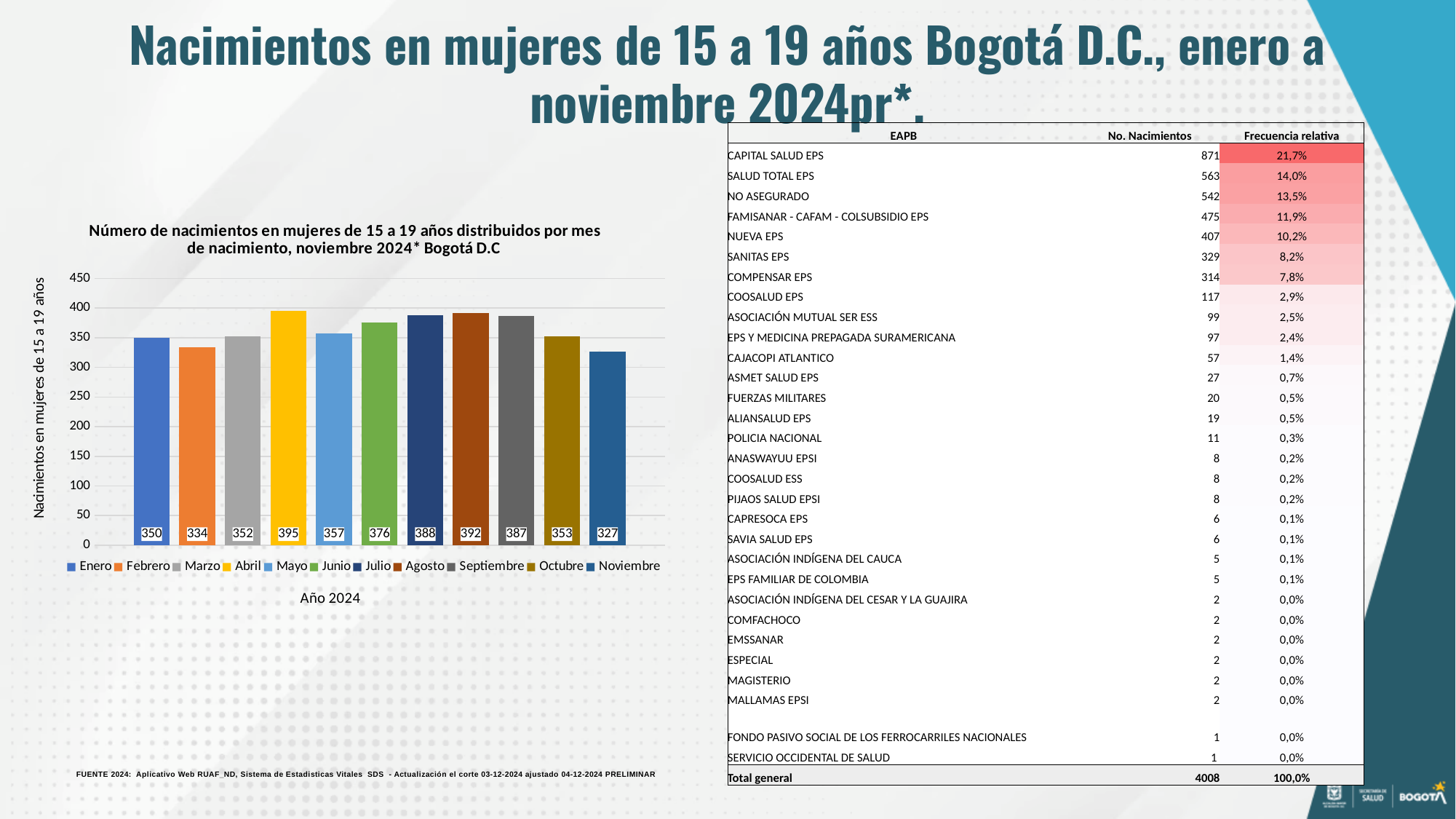

Nacimientos en mujeres de 15 a 19 años Bogotá D.C., enero a noviembre 2024pr*.
| EAPB | No. Nacimientos | Frecuencia relativa |
| --- | --- | --- |
| CAPITAL SALUD EPS | 871 | 21,7% |
| SALUD TOTAL EPS | 563 | 14,0% |
| NO ASEGURADO | 542 | 13,5% |
| FAMISANAR - CAFAM - COLSUBSIDIO EPS | 475 | 11,9% |
| NUEVA EPS | 407 | 10,2% |
| SANITAS EPS | 329 | 8,2% |
| COMPENSAR EPS | 314 | 7,8% |
| COOSALUD EPS | 117 | 2,9% |
| ASOCIACIÓN MUTUAL SER ESS | 99 | 2,5% |
| EPS Y MEDICINA PREPAGADA SURAMERICANA | 97 | 2,4% |
| CAJACOPI ATLANTICO | 57 | 1,4% |
| ASMET SALUD EPS | 27 | 0,7% |
| FUERZAS MILITARES | 20 | 0,5% |
| ALIANSALUD EPS | 19 | 0,5% |
| POLICIA NACIONAL | 11 | 0,3% |
| ANASWAYUU EPSI | 8 | 0,2% |
| COOSALUD ESS | 8 | 0,2% |
| PIJAOS SALUD EPSI | 8 | 0,2% |
| CAPRESOCA EPS | 6 | 0,1% |
| SAVIA SALUD EPS | 6 | 0,1% |
| ASOCIACIÓN INDÍGENA DEL CAUCA | 5 | 0,1% |
| EPS FAMILIAR DE COLOMBIA | 5 | 0,1% |
| ASOCIACIÓN INDÍGENA DEL CESAR Y LA GUAJIRA | 2 | 0,0% |
| COMFACHOCO | 2 | 0,0% |
| EMSSANAR | 2 | 0,0% |
| ESPECIAL | 2 | 0,0% |
| MAGISTERIO | 2 | 0,0% |
| MALLAMAS EPSI | 2 | 0,0% |
| FONDO PASIVO SOCIAL DE LOS FERROCARRILES NACIONALES | 1 | 0,0% |
| SERVICIO OCCIDENTAL DE SALUD | 1 | 0,0% |
| Total general | 4008 | 100,0% |

### Chart: Número de nacimientos en mujeres de 15 a 19 años distribuidos por mes de nacimiento, noviembre 2024* Bogotá D.C

| Category | Enero | Febrero | Marzo | Abril | Mayo | Junio | Julio | Agosto | Septiembre | Octubre | Noviembre |
|---|---|---|---|---|---|---|---|---|---|---|---|
| No. Nacimientos de 15 a 19 años | 350.0 | 334.0 | 352.0 | 395.0 | 357.0 | 376.0 | 388.0 | 392.0 | 387.0 | 353.0 | 327.0 |
FUENTE 2024:  Aplicativo Web RUAF_ND, Sistema de Estadisticas Vitales  SDS  - Actualización el corte 03-12-2024 ajustado 04-12-2024 PRELIMINAR